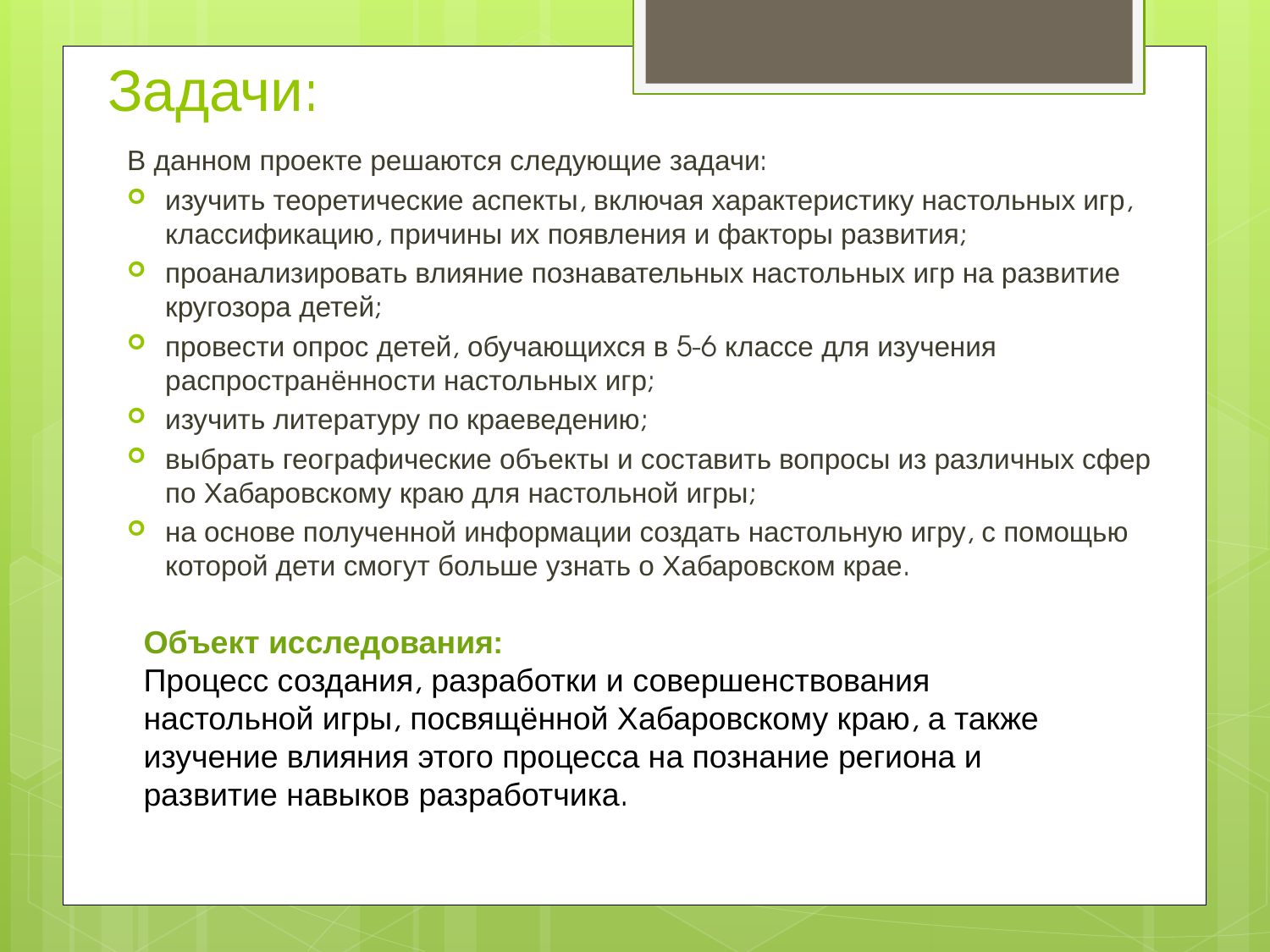

# Задачи:
В данном проекте решаются следующие задачи:
изучить теоретические аспекты, включая характеристику настольных игр, классификацию, причины их появления и факторы развития;
проанализировать влияние познавательных настольных игр на развитие кругозора детей;
провести опрос детей, обучающихся в 5-6 классе для изучения распространённости настольных игр;
изучить литературу по краеведению;
выбрать географические объекты и составить вопросы из различных сфер по Хабаровскому краю для настольной игры;
на основе полученной информации создать настольную игру, с помощью которой дети смогут больше узнать о Хабаровском крае.
Объект исследования:
Процесс создания, разработки и совершенствования настольной игры, посвящённой Хабаровскому краю, а также изучение влияния этого процесса на познание региона и развитие навыков разработчика.